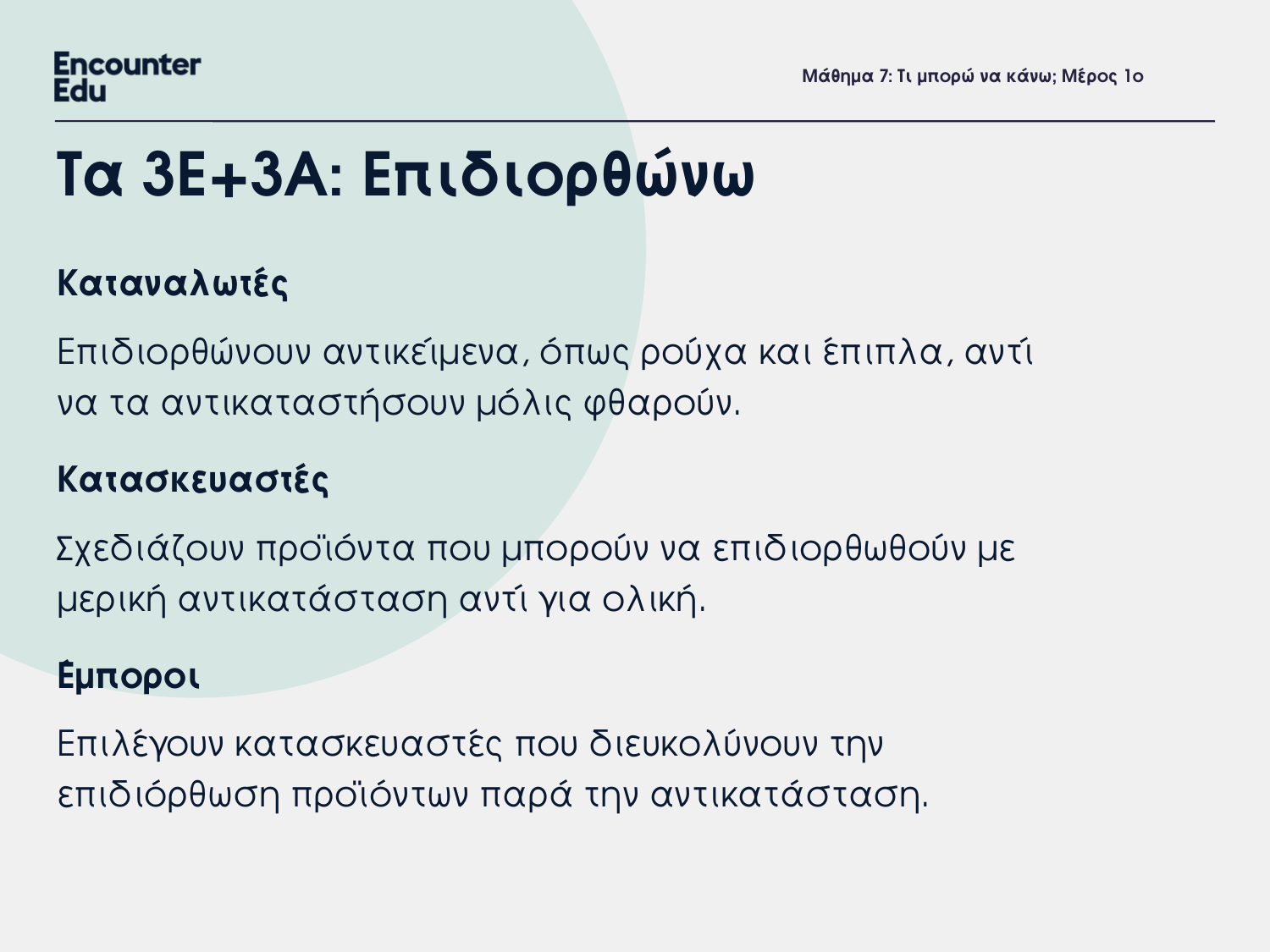

# Μάθημα 7: Τι μπορώ να κάνω; Μέρος 1ο
Τα 3Ε+3Α: Επιδιορθώνω
Καταναλωτές
Επιδιορθώνουν αντικείμενα, όπως ρούχα και έπιπλα, αντί να τα αντικαταστήσουν μόλις φθαρούν.
Κατασκευαστές
Σχεδιάζουν προϊόντα που μπορούν να επιδιορθωθούν με μερική αντικατάσταση αντί για ολική.
Έμποροι
Επιλέγουν κατασκευαστές που διευκολύνουν την επιδιόρθωση προϊόντων παρά την αντικατάσταση.